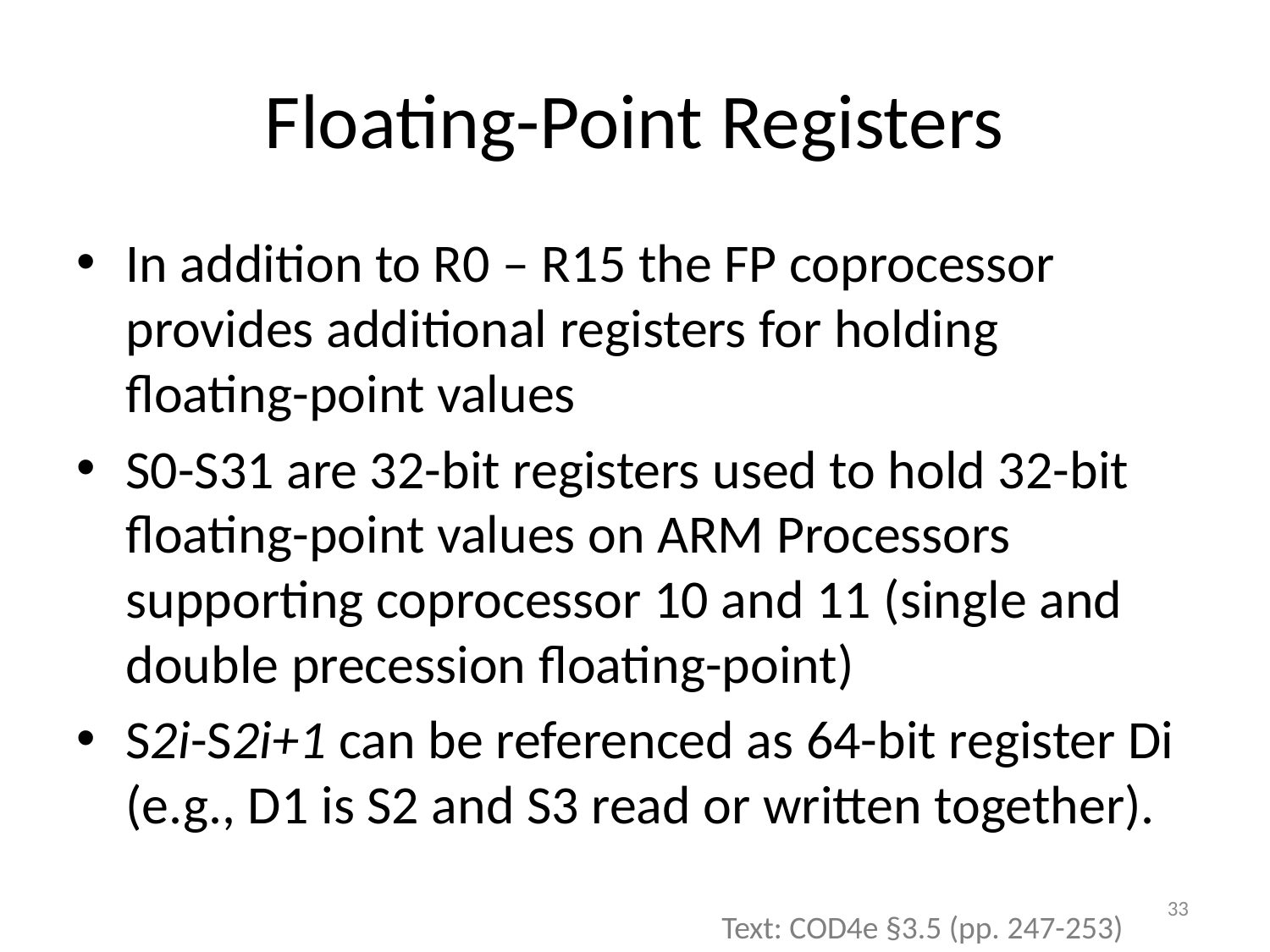

# Floating-Point Registers
In addition to R0 – R15 the FP coprocessor provides additional registers for holding floating-point values
S0-S31 are 32-bit registers used to hold 32-bit floating-point values on ARM Processors supporting coprocessor 10 and 11 (single and double precession floating-point)
S2i-S2i+1 can be referenced as 64-bit register Di  (e.g., D1 is S2 and S3 read or written together).
33
Text: COD4e §3.5 (pp. 247-253)